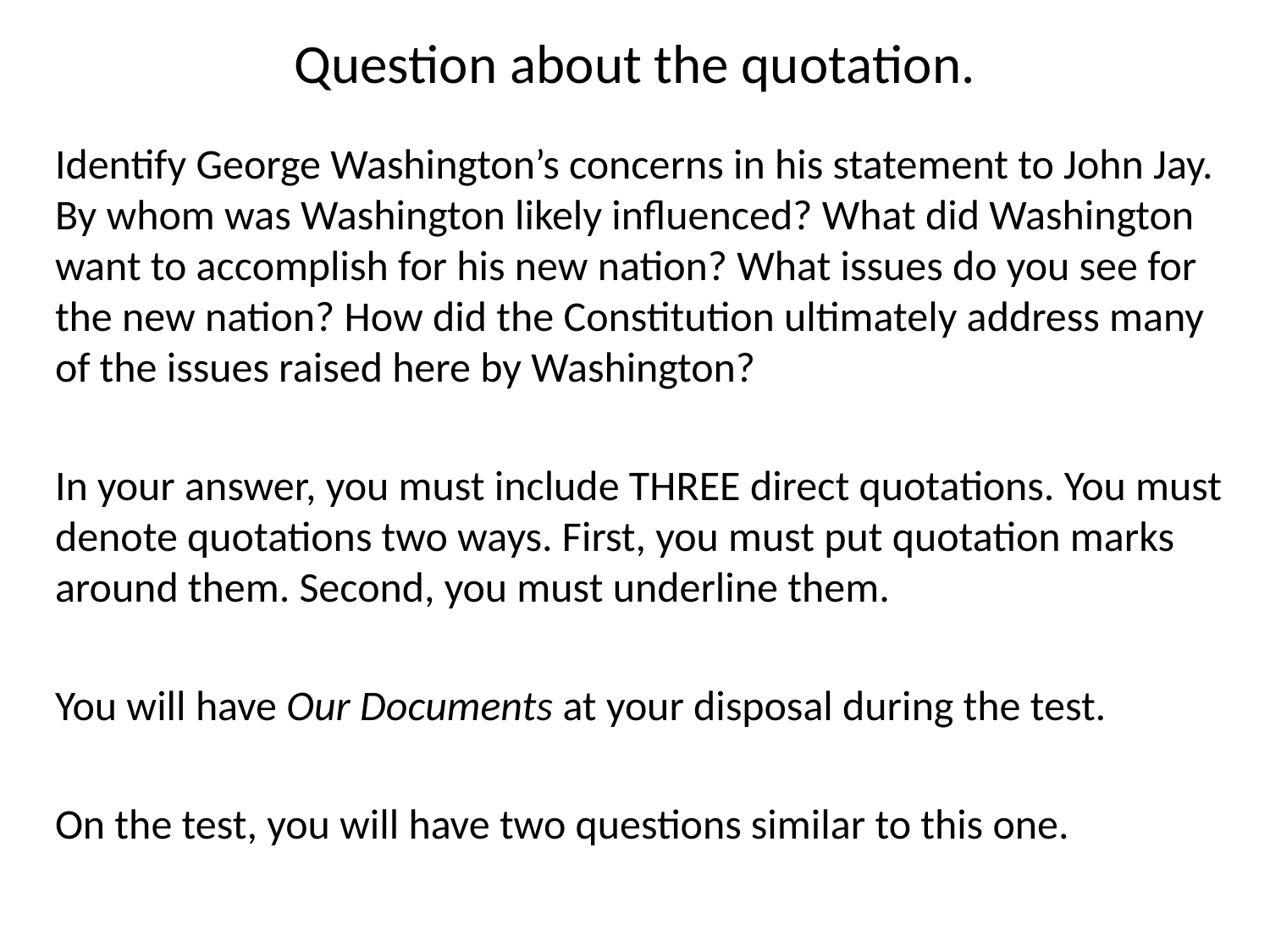

# Question about the quotation.
Identify George Washington’s concerns in his statement to John Jay. By whom was Washington likely influenced? What did Washington want to accomplish for his new nation? What issues do you see for the new nation? How did the Constitution ultimately address many of the issues raised here by Washington?

In your answer, you must include THREE direct quotations. You must denote quotations two ways. First, you must put quotation marks around them. Second, you must underline them.

You will have Our Documents at your disposal during the test.

On the test, you will have two questions similar to this one.